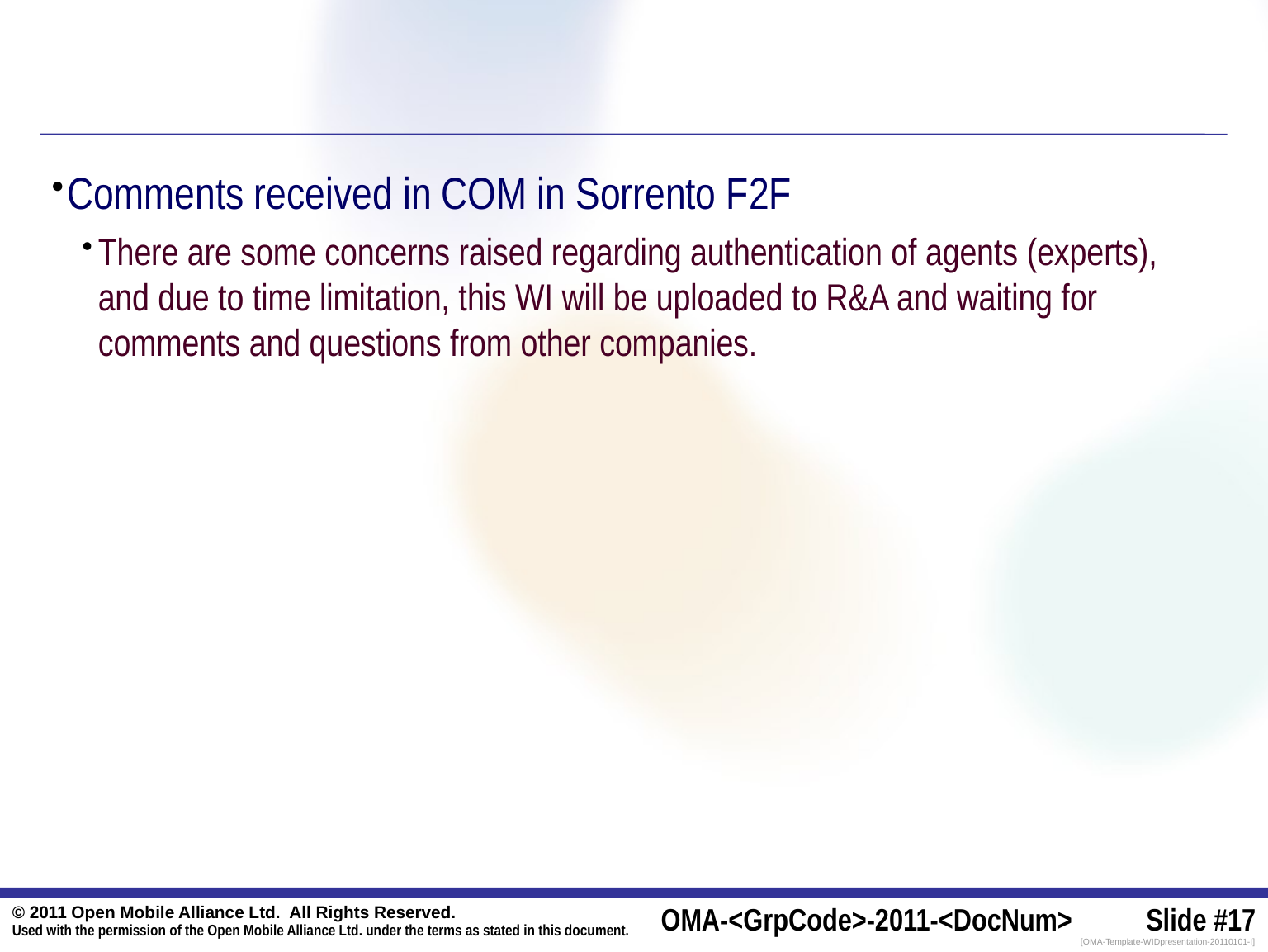

#
Comments received in COM in Sorrento F2F
There are some concerns raised regarding authentication of agents (experts), and due to time limitation, this WI will be uploaded to R&A and waiting for comments and questions from other companies.